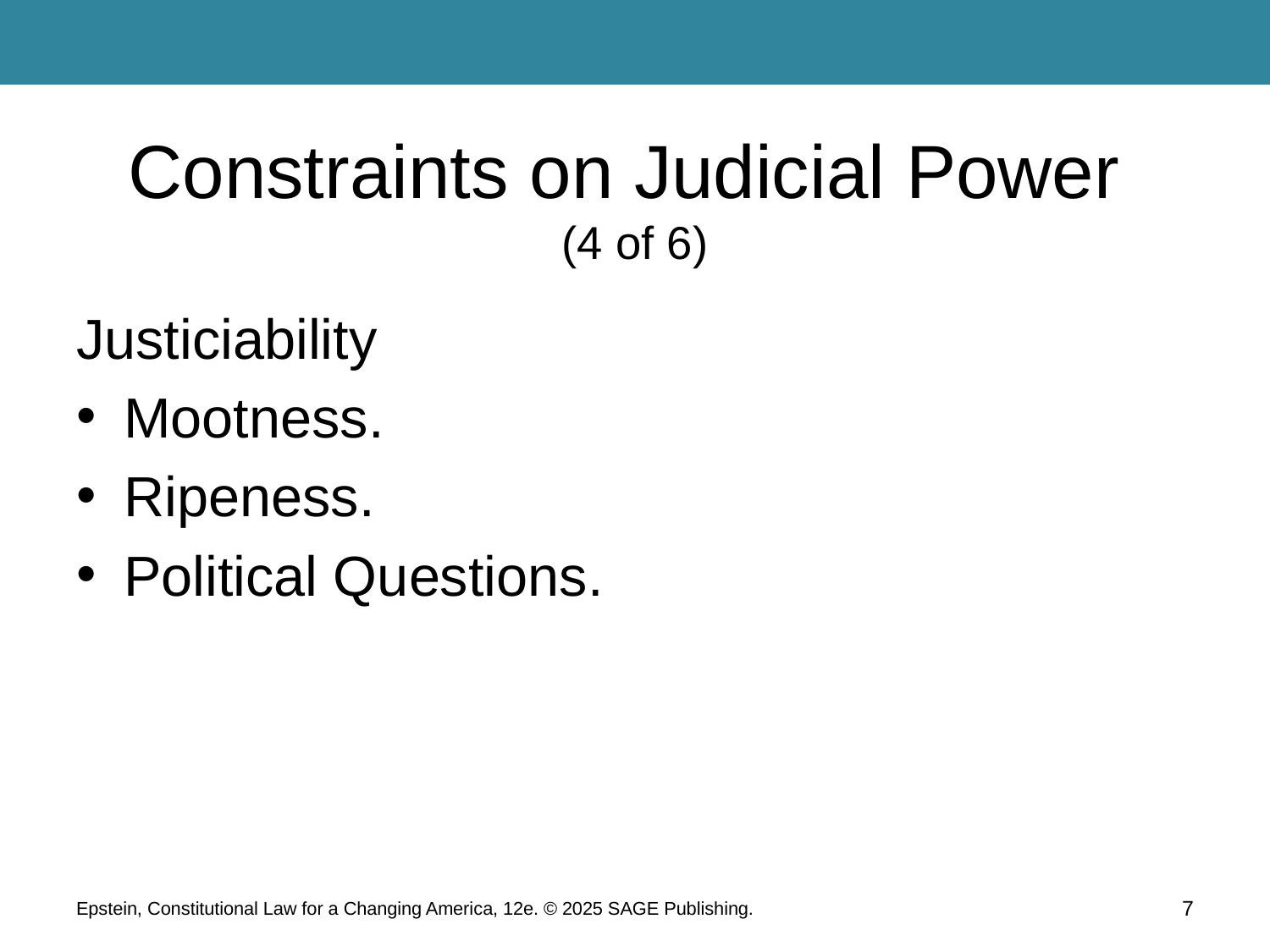

# Constraints on Judicial Power (4 of 6)
Justiciability
Mootness.
Ripeness.
Political Questions.
Epstein, Constitutional Law for a Changing America, 12e. © 2025 SAGE Publishing.
7